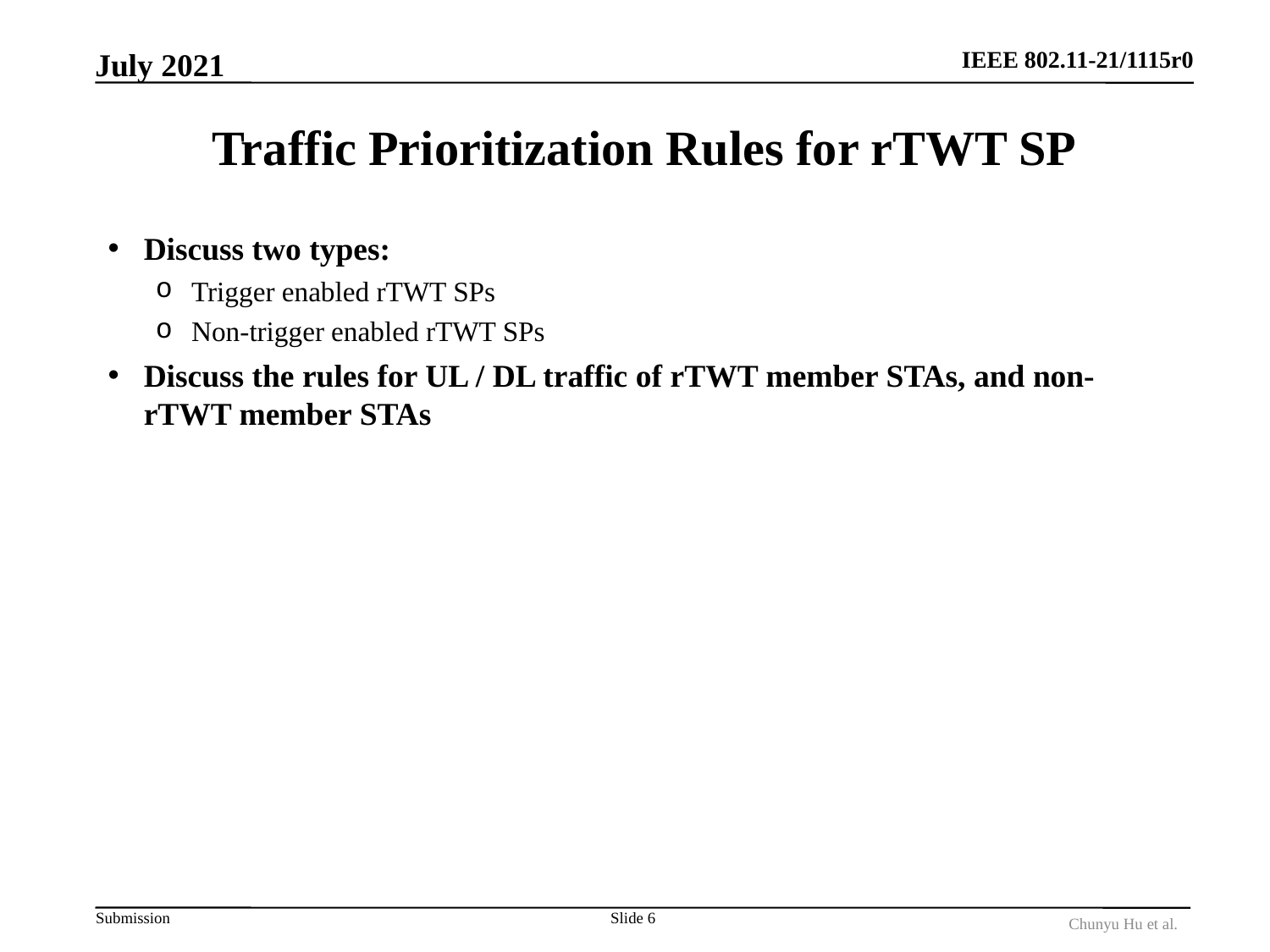

July 2021
# Traffic Prioritization Rules for rTWT SP
Discuss two types:
Trigger enabled rTWT SPs
Non-trigger enabled rTWT SPs
Discuss the rules for UL / DL traffic of rTWT member STAs, and non-rTWT member STAs

Slide 6
Chunyu Hu et al.